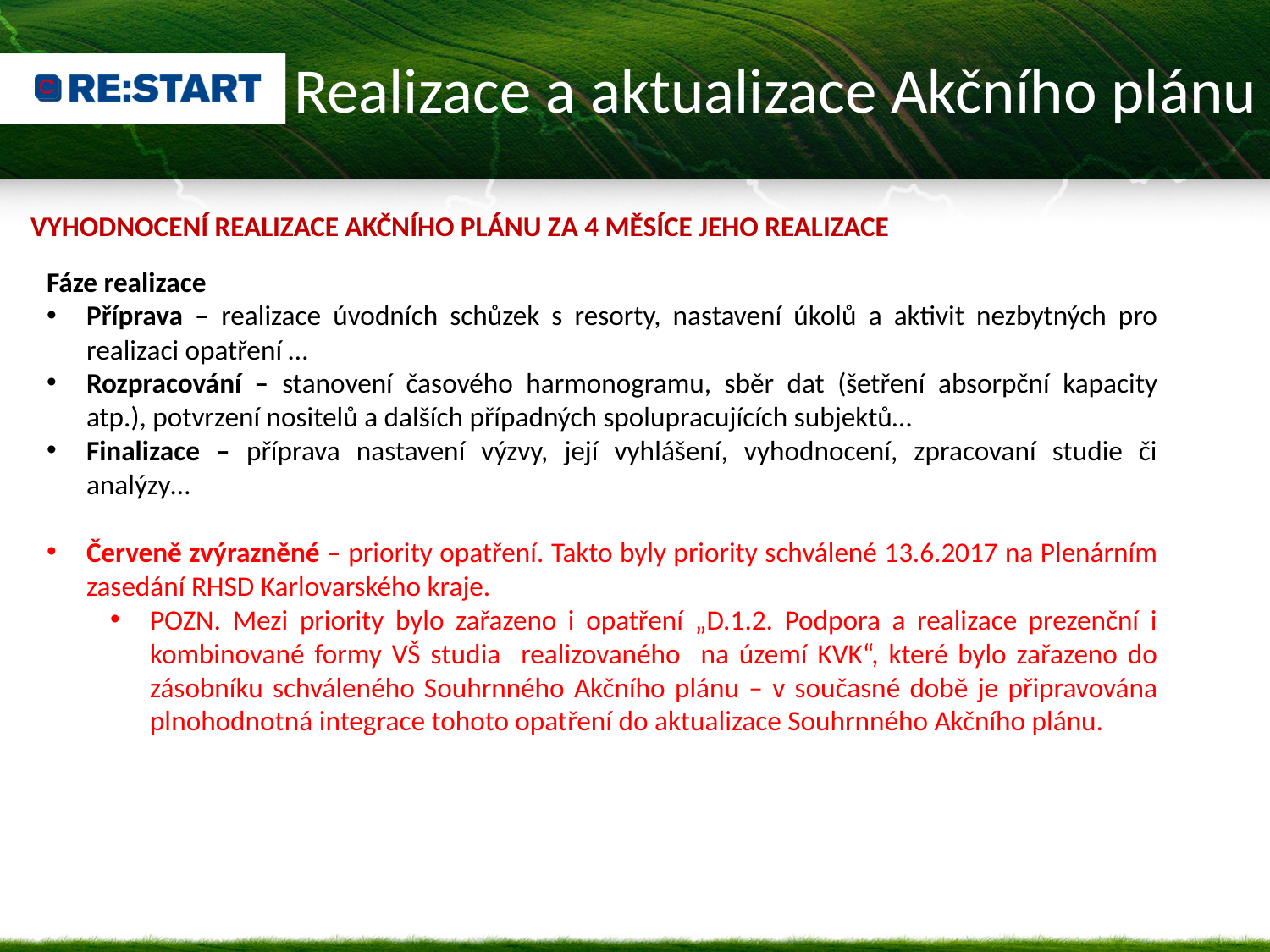

Realizace a aktualizace Akčního plánu
Vyhodnocení realizace Akčního plánu za 4 měsíce jeho realizace

Fáze realizace
Příprava – realizace úvodních schůzek s resorty, nastavení úkolů a aktivit nezbytných pro realizaci opatření …
Rozpracování – stanovení časového harmonogramu, sběr dat (šetření absorpční kapacity atp.), potvrzení nositelů a dalších případných spolupracujících subjektů…
Finalizace – příprava nastavení výzvy, její vyhlášení, vyhodnocení, zpracovaní studie či analýzy…

Červeně zvýrazněné – priority opatření. Takto byly priority schválené 13.6.2017 na Plenárním zasedání RHSD Karlovarského kraje.
POZN. Mezi priority bylo zařazeno i opatření „D.1.2. Podpora a realizace prezenční i kombinované formy VŠ studia  realizovaného  na území KVK“, které bylo zařazeno do zásobníku schváleného Souhrnného Akčního plánu – v současné době je připravována plnohodnotná integrace tohoto opatření do aktualizace Souhrnného Akčního plánu.